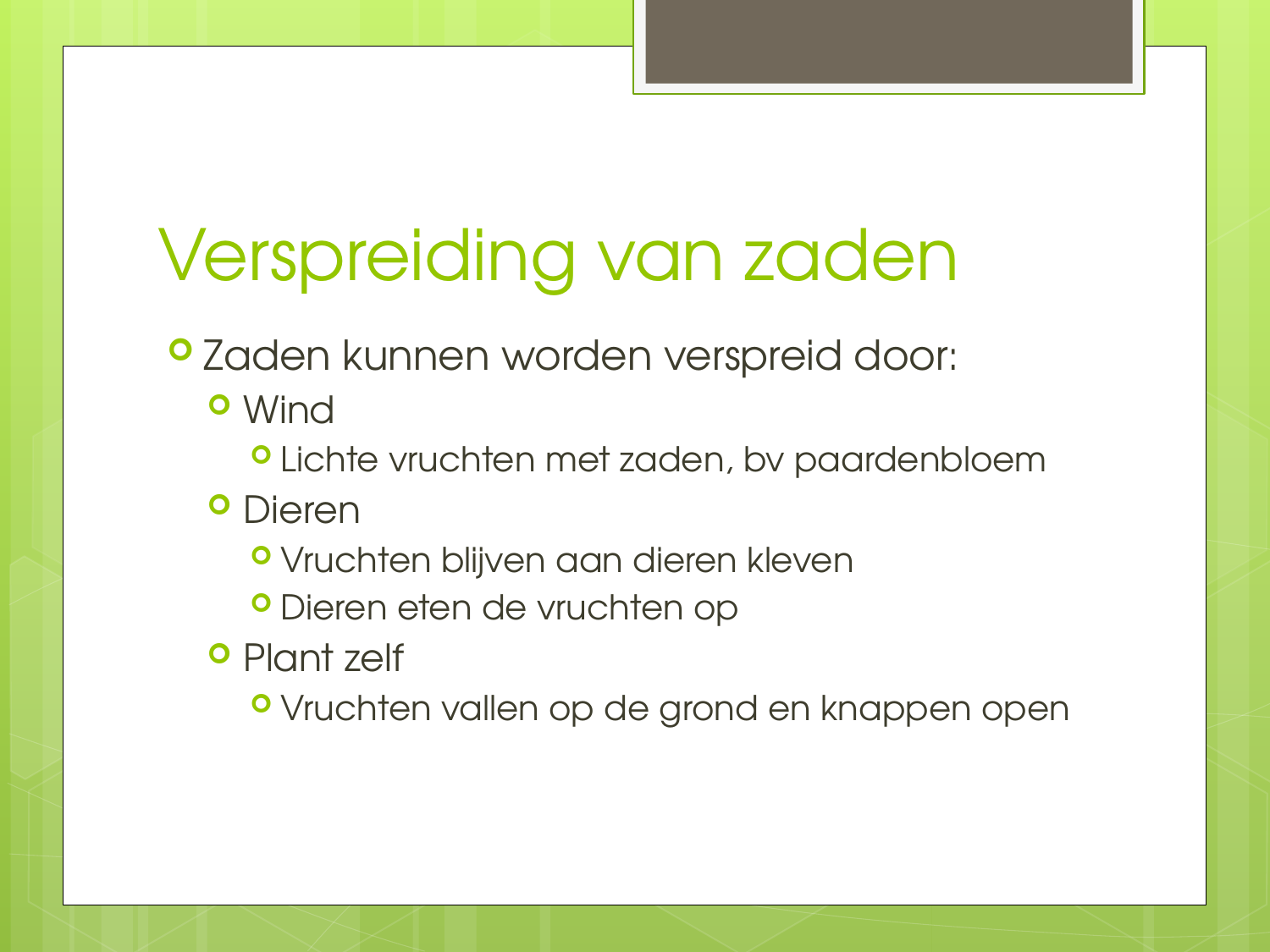

# Verspreiding van zaden
Zaden kunnen worden verspreid door:
Wind
Lichte vruchten met zaden, bv paardenbloem
Dieren
Vruchten blijven aan dieren kleven
Dieren eten de vruchten op
Plant zelf
Vruchten vallen op de grond en knappen open